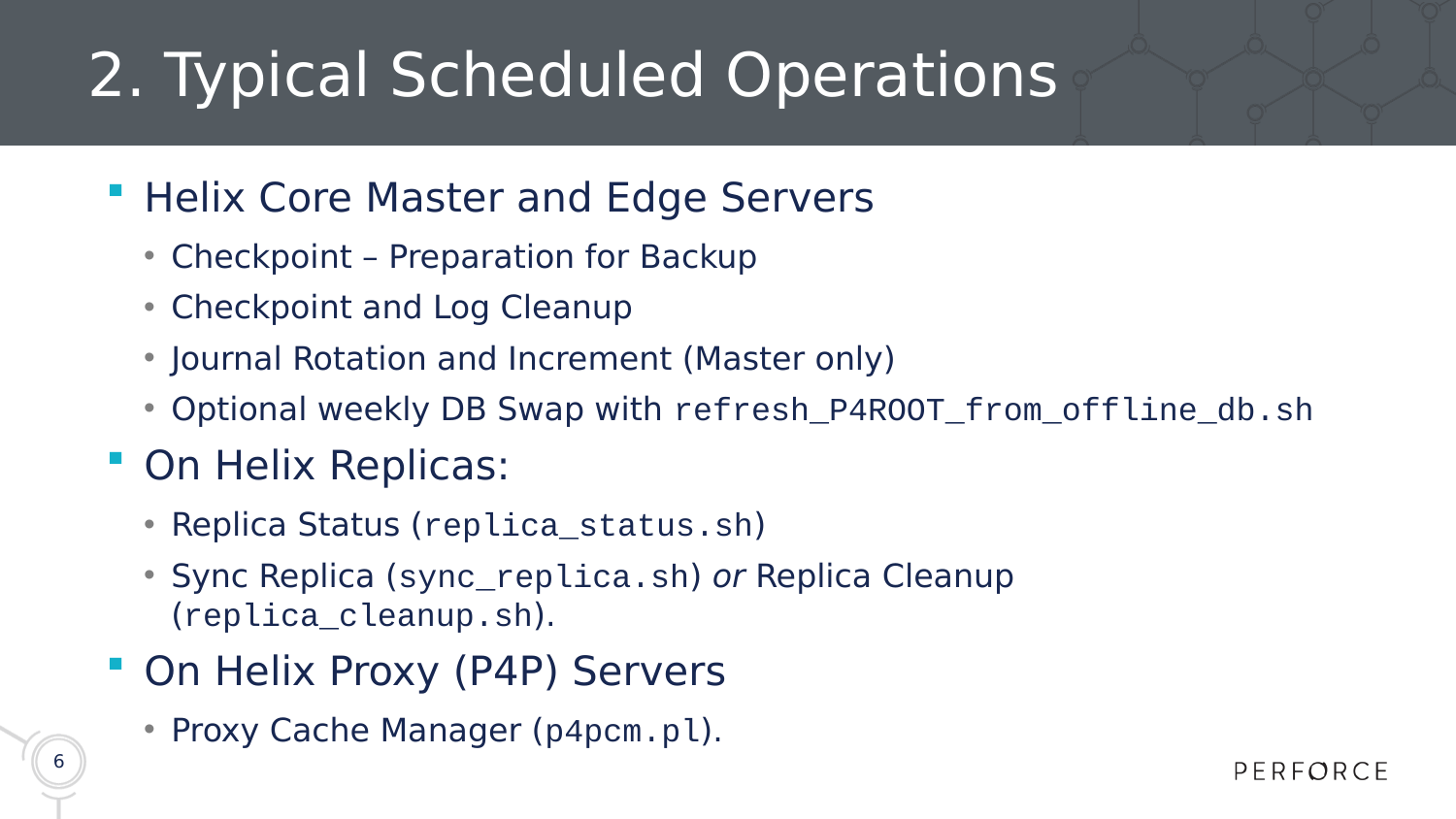

# 2. Typical Scheduled Operations
Helix Core Master and Edge Servers
Checkpoint – Preparation for Backup
Checkpoint and Log Cleanup
Journal Rotation and Increment (Master only)
Optional weekly DB Swap with refresh_P4ROOT_from_offline_db.sh
On Helix Replicas:
Replica Status (replica_status.sh)
Sync Replica (sync_replica.sh) or Replica Cleanup (replica_cleanup.sh).
On Helix Proxy (P4P) Servers
Proxy Cache Manager (p4pcm.pl).